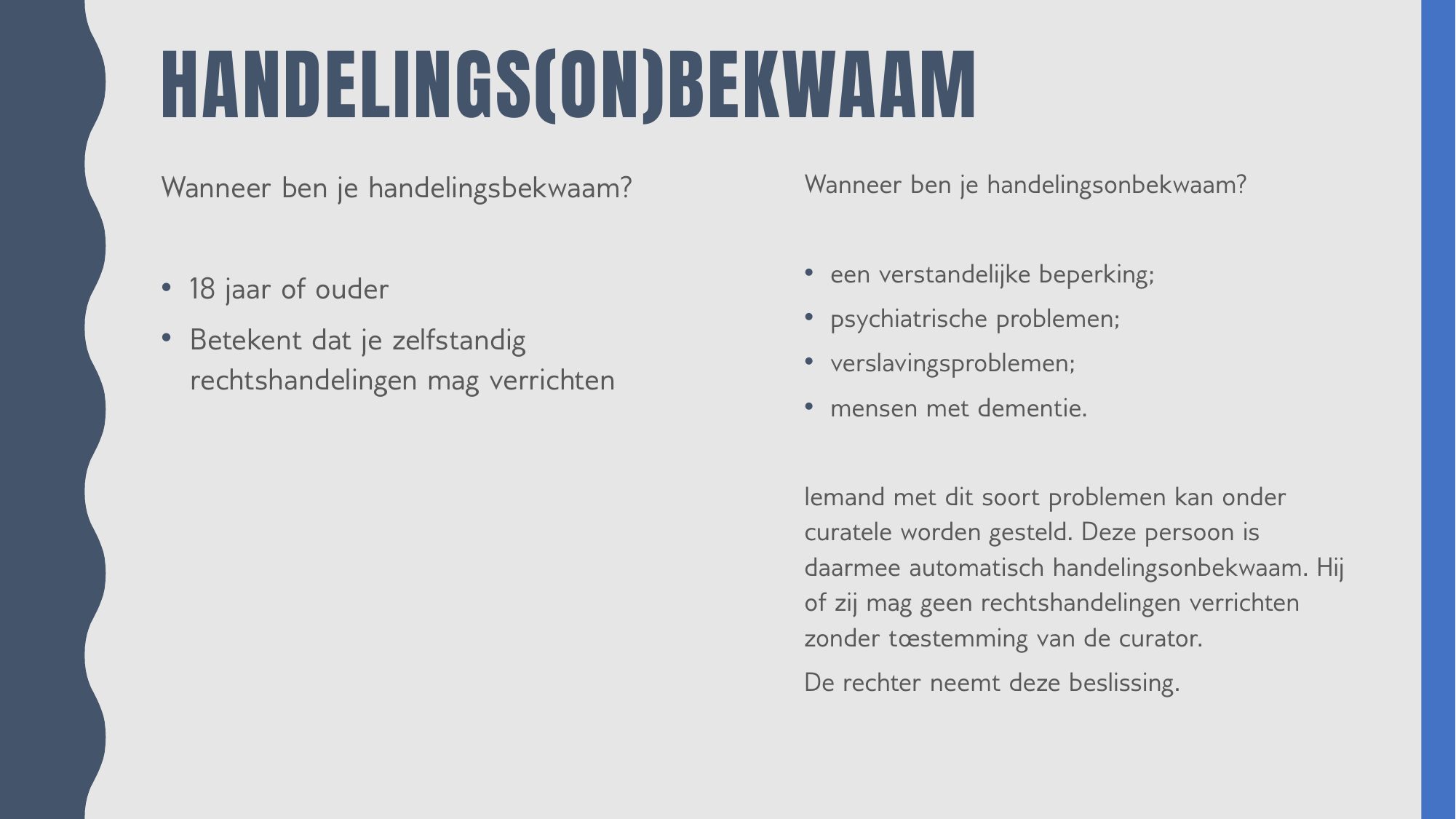

# Handelings(on)bekwaam
Wanneer ben je handelingsbekwaam?

18 jaar of ouder
Betekent dat je zelfstandig rechtshandelingen mag verrichten

Wanneer ben je handelingsonbekwaam?

een verstandelijke beperking;
psychiatrische problemen;
verslavingsproblemen;
mensen met dementie.

Iemand met dit soort problemen kan onder curatele worden gesteld. Deze persoon is daarmee automatisch handelingsonbekwaam. Hij of zij mag geen rechtshandelingen verrichten zonder toestemming van de curator.
De rechter neemt deze beslissing.